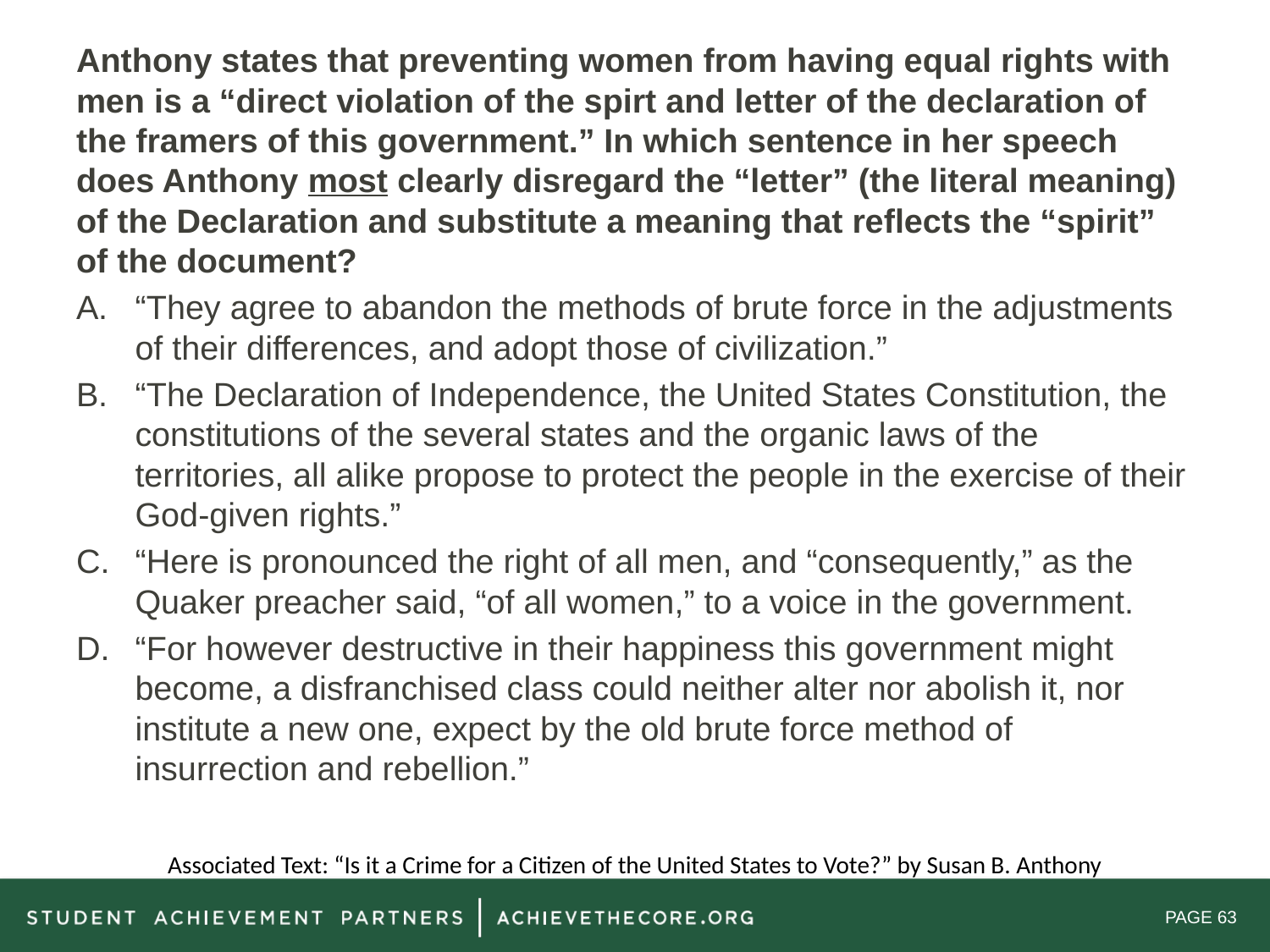

Anthony states that preventing women from having equal rights with men is a “direct violation of the spirt and letter of the declaration of the framers of this government.” In which sentence in her speech does Anthony most clearly disregard the “letter” (the literal meaning) of the Declaration and substitute a meaning that reflects the “spirit” of the document?
“They agree to abandon the methods of brute force in the adjustments of their differences, and adopt those of civilization.”
“The Declaration of Independence, the United States Constitution, the constitutions of the several states and the organic laws of the territories, all alike propose to protect the people in the exercise of their God-given rights.”
“Here is pronounced the right of all men, and “consequently,” as the Quaker preacher said, “of all women,” to a voice in the government.
“For however destructive in their happiness this government might become, a disfranchised class could neither alter nor abolish it, nor institute a new one, expect by the old brute force method of insurrection and rebellion.”
Associated Text: “Is it a Crime for a Citizen of the United States to Vote?” by Susan B. Anthony